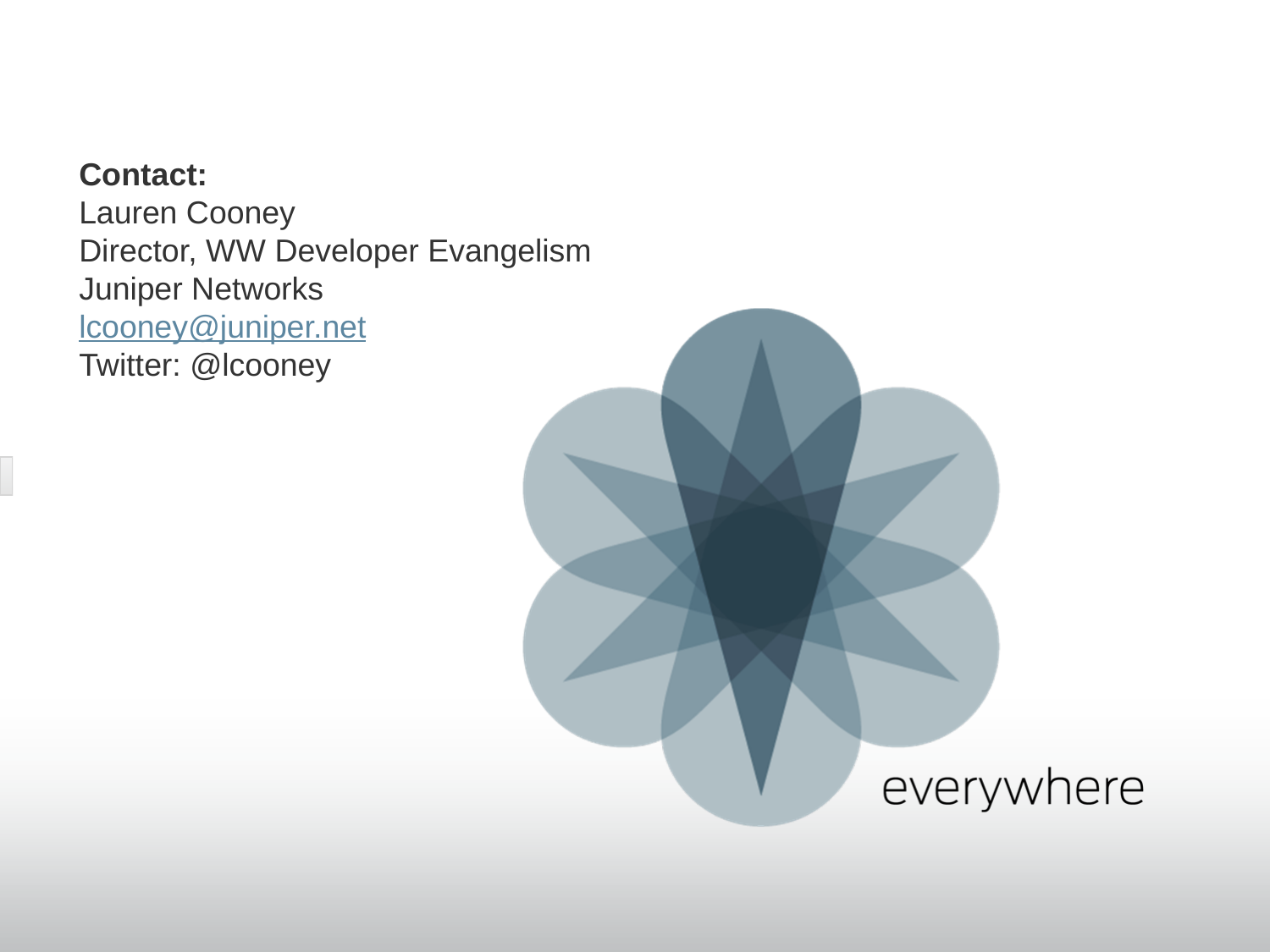

Contact:
Lauren Cooney
Director, WW Developer Evangelism
Juniper Networks
lcooney@juniper.net
Twitter: @lcooney